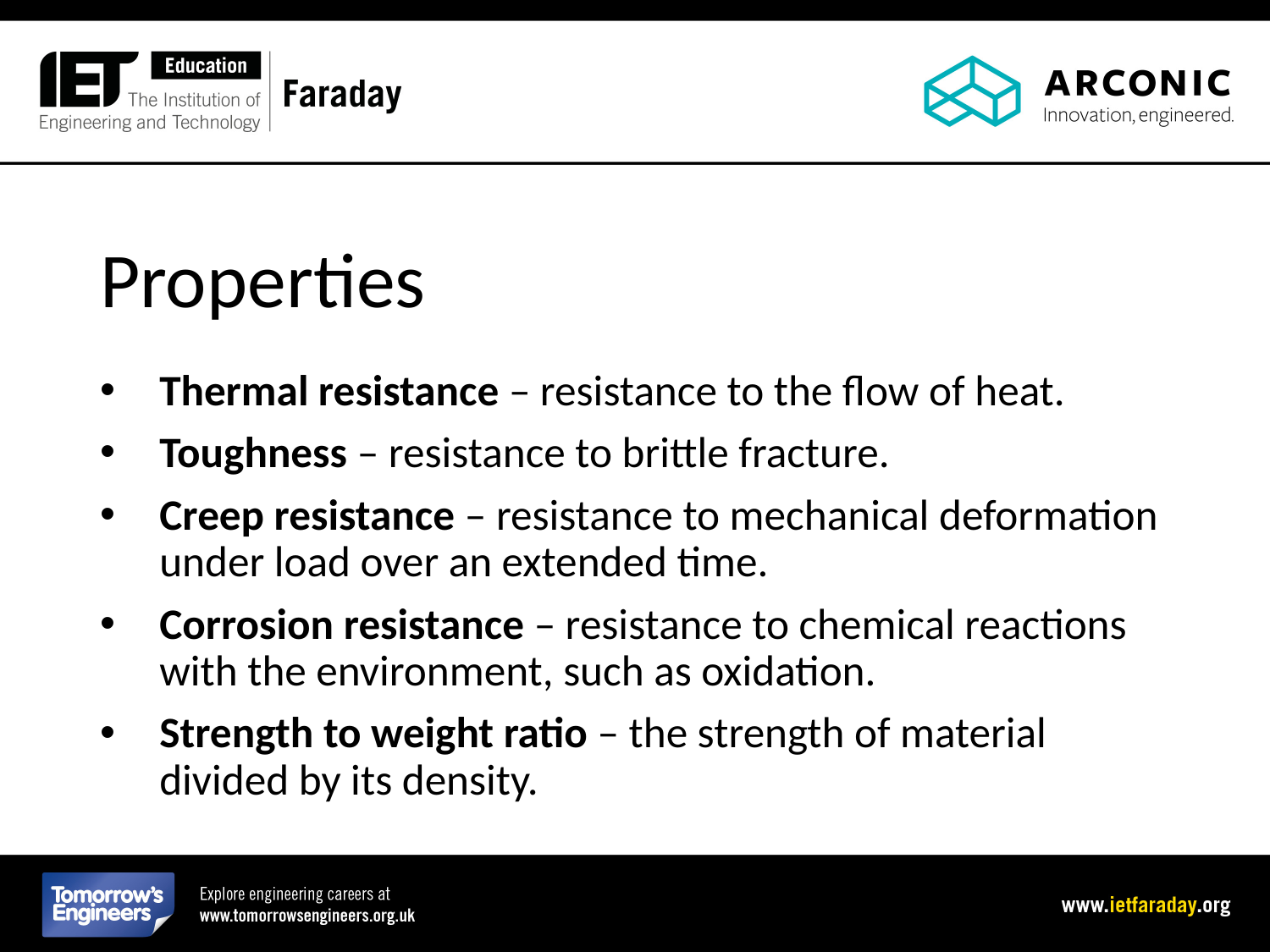

# Properties
Thermal resistance – resistance to the flow of heat.
Toughness – resistance to brittle fracture.
Creep resistance – resistance to mechanical deformation under load over an extended time.
Corrosion resistance – resistance to chemical reactions with the environment, such as oxidation.
Strength to weight ratio – the strength of material divided by its density.